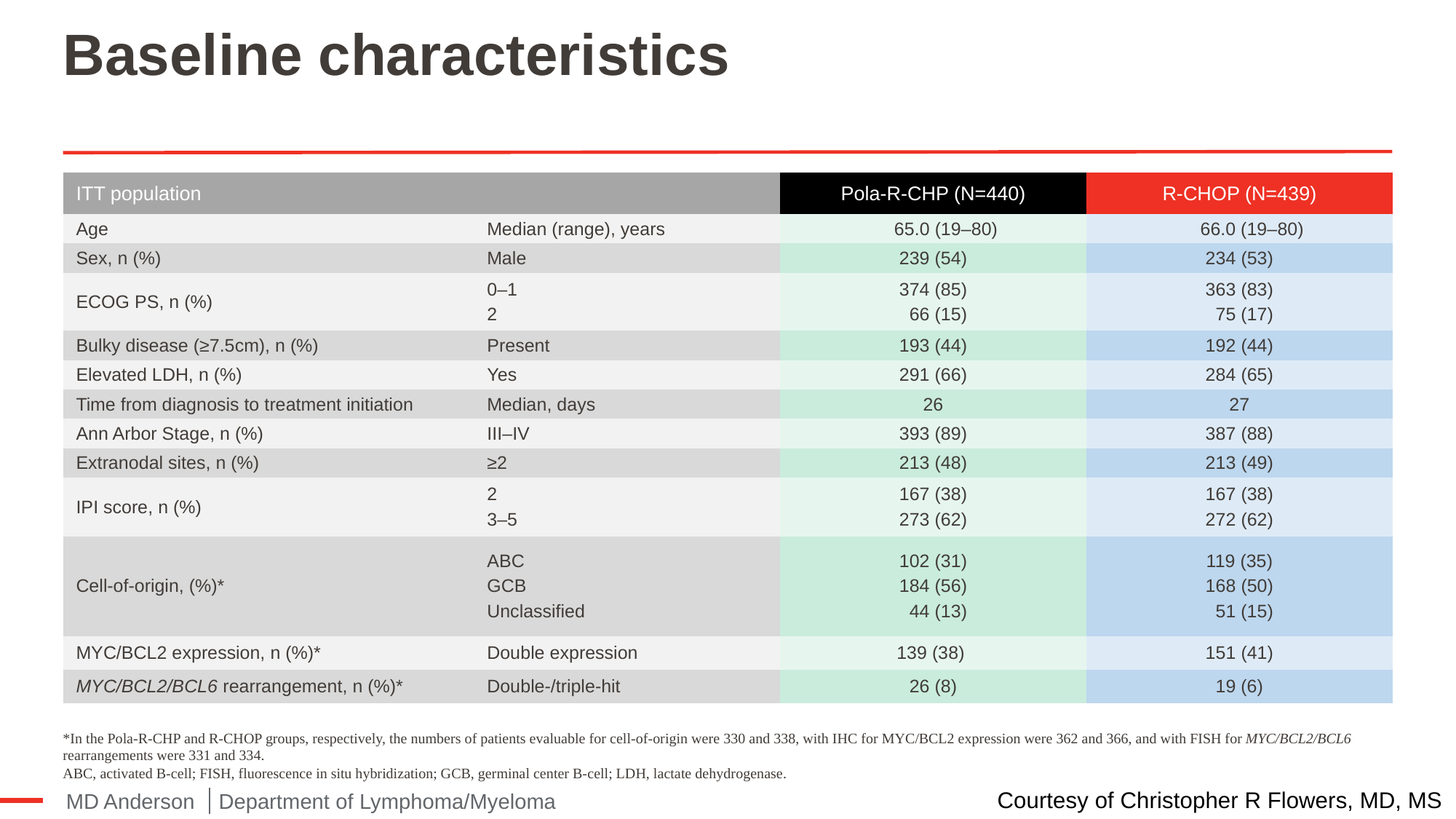

# Baseline characteristics
| ITT population |  | Pola-R-CHP (N=440) | R-CHOP (N=439) |
| --- | --- | --- | --- |
| Age | Median (range), years | 65.0 (19–80) | 66.0 (19–80) |
| Sex, n (%) | Male | 239 (54) | 234 (53) |
| ECOG PS, n (%) | 0–1 2 | 374 (85) 66 (15) | 363 (83) 75 (17) |
| Bulky disease (≥7.5cm), n (%) | Present | 193 (44) | 192 (44) |
| Elevated LDH, n (%) | Yes | 291 (66) | 284 (65) |
| Time from diagnosis to treatment initiation | Median, days | 26 | 27 |
| Ann Arbor Stage, n (%) | III–IV | 393 (89) | 387 (88) |
| Extranodal sites, n (%) | ≥2 | 213 (48) | 213 (49) |
| IPI score, n (%) | 2 3–5 | 167 (38) 273 (62) | 167 (38) 272 (62) |
| Cell-of-origin, (%)\* | ABC GCB Unclassified | 102 (31) 184 (56) 44 (13) | 119 (35) 168 (50) 51 (15) |
| MYC/BCL2 expression, n (%)\* | Double expression | 139 (38) | 151 (41) |
| MYC/BCL2/BCL6 rearrangement, n (%)\* | Double-/triple-hit | 26 (8) | 19 (6) |
*In the Pola-R-CHP and R-CHOP groups, respectively, the numbers of patients evaluable for cell-of-origin were 330 and 338, with IHC for MYC/BCL2 expression were 362 and 366, and with FISH for MYC/BCL2/BCL6 rearrangements were 331 and 334.
ABC, activated B-cell; FISH, fluorescence in situ hybridization; GCB, germinal center B-cell; LDH, lactate dehydrogenase.
Courtesy of Christopher R Flowers, MD, MS